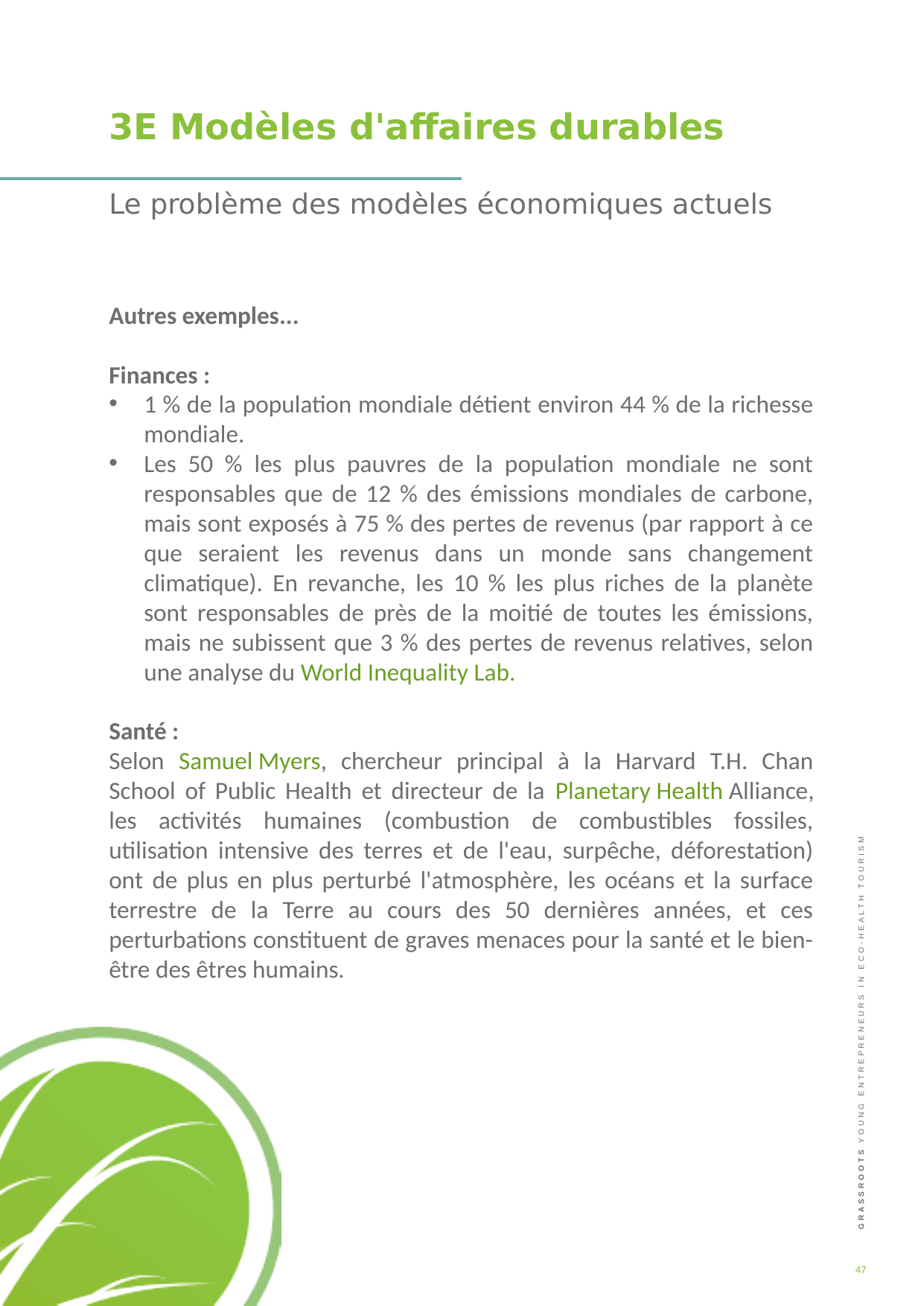

3E Modèles d'affaires durables
Le problème des modèles économiques actuels
Autres exemples...

Finances :
1 % de la population mondiale détient environ 44 % de la richesse mondiale.
Les 50 % les plus pauvres de la population mondiale ne sont responsables que de 12 % des émissions mondiales de carbone, mais sont exposés à 75 % des pertes de revenus (par rapport à ce que seraient les revenus dans un monde sans changement climatique). En revanche, les 10 % les plus riches de la planète sont responsables de près de la moitié de toutes les émissions, mais ne subissent que 3 % des pertes de revenus relatives, selon une analyse du World Inequality Lab.

Santé :
Selon Samuel Myers, chercheur principal à la Harvard T.H. Chan School of Public Health et directeur de la Planetary Health Alliance, les activités humaines (combustion de combustibles fossiles, utilisation intensive des terres et de l'eau, surpêche, déforestation) ont de plus en plus perturbé l'atmosphère, les océans et la surface terrestre de la Terre au cours des 50 dernières années, et ces perturbations constituent de graves menaces pour la santé et le bien-être des êtres humains.

47